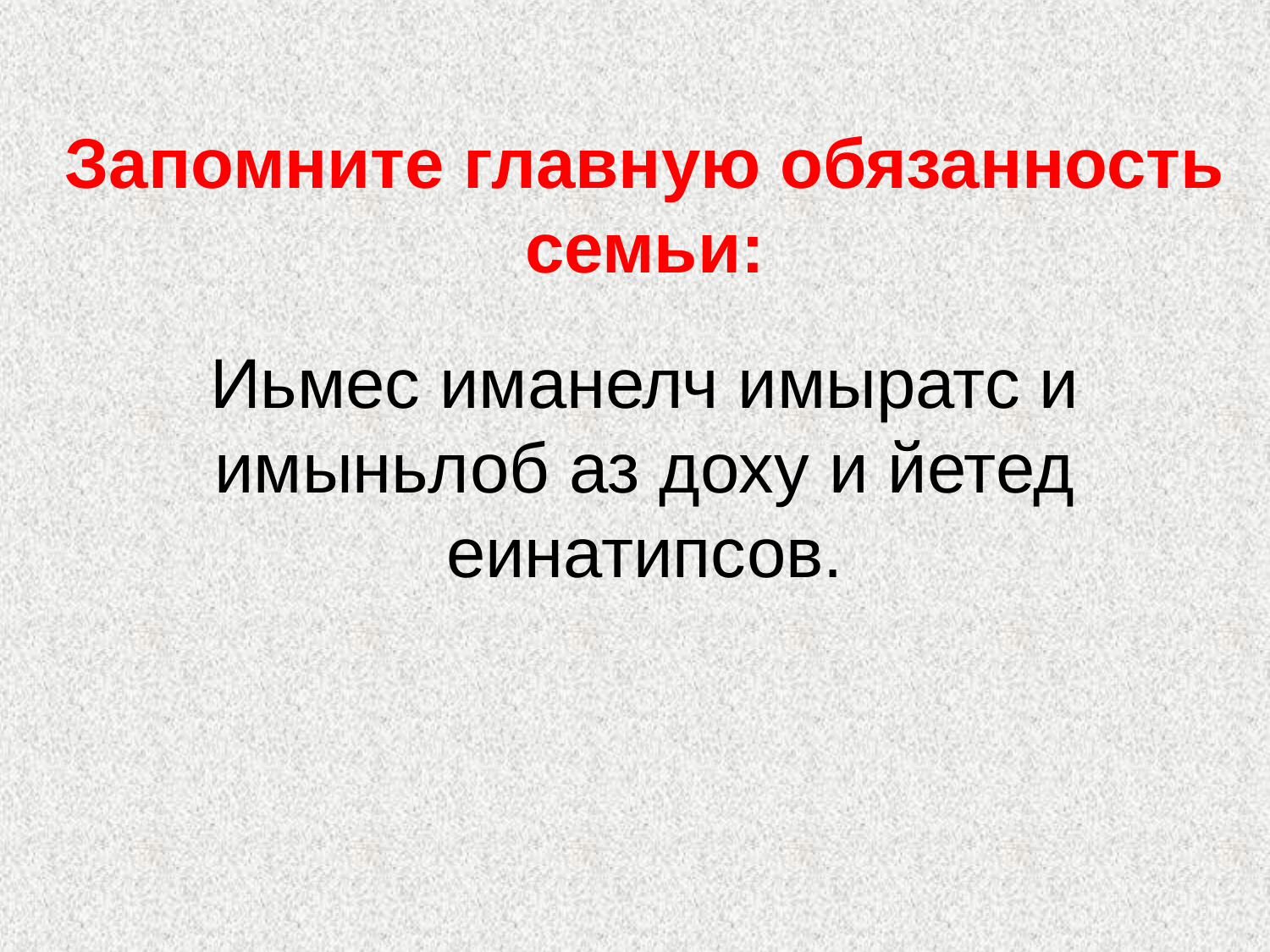

Запомните главную обязанность семьи:

Иьмес иманелч имыратс и имыньлоб аз доху и йетед еинатипсов.